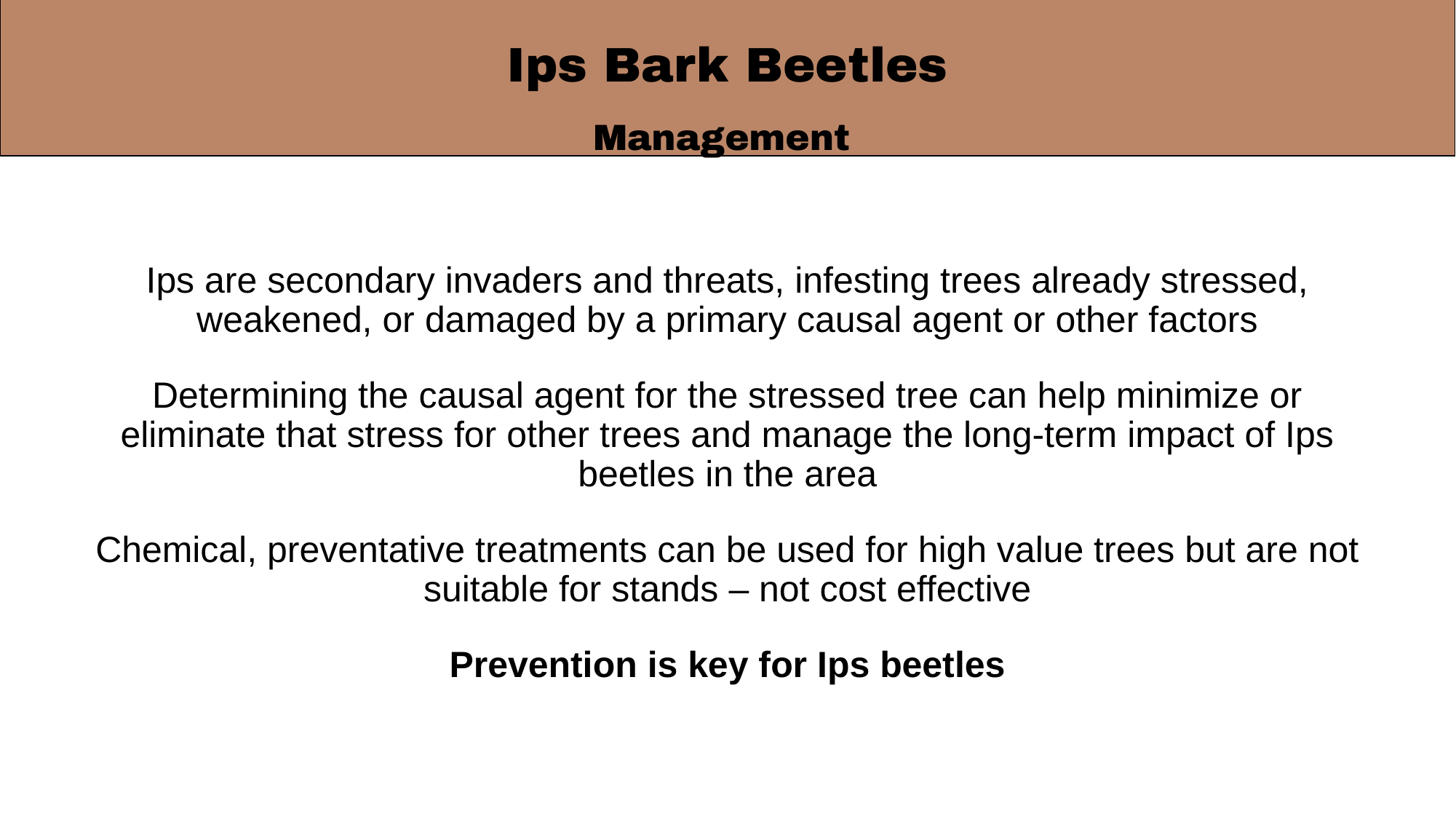

Ips Bark Beetles
Management
Ips are secondary invaders and threats, infesting trees already stressed, weakened, or damaged by a primary causal agent or other factors
Determining the causal agent for the stressed tree can help minimize or eliminate that stress for other trees and manage the long-term impact of Ips beetles in the area
Chemical, preventative treatments can be used for high value trees but are not suitable for stands – not cost effective
Prevention is key for Ips beetles